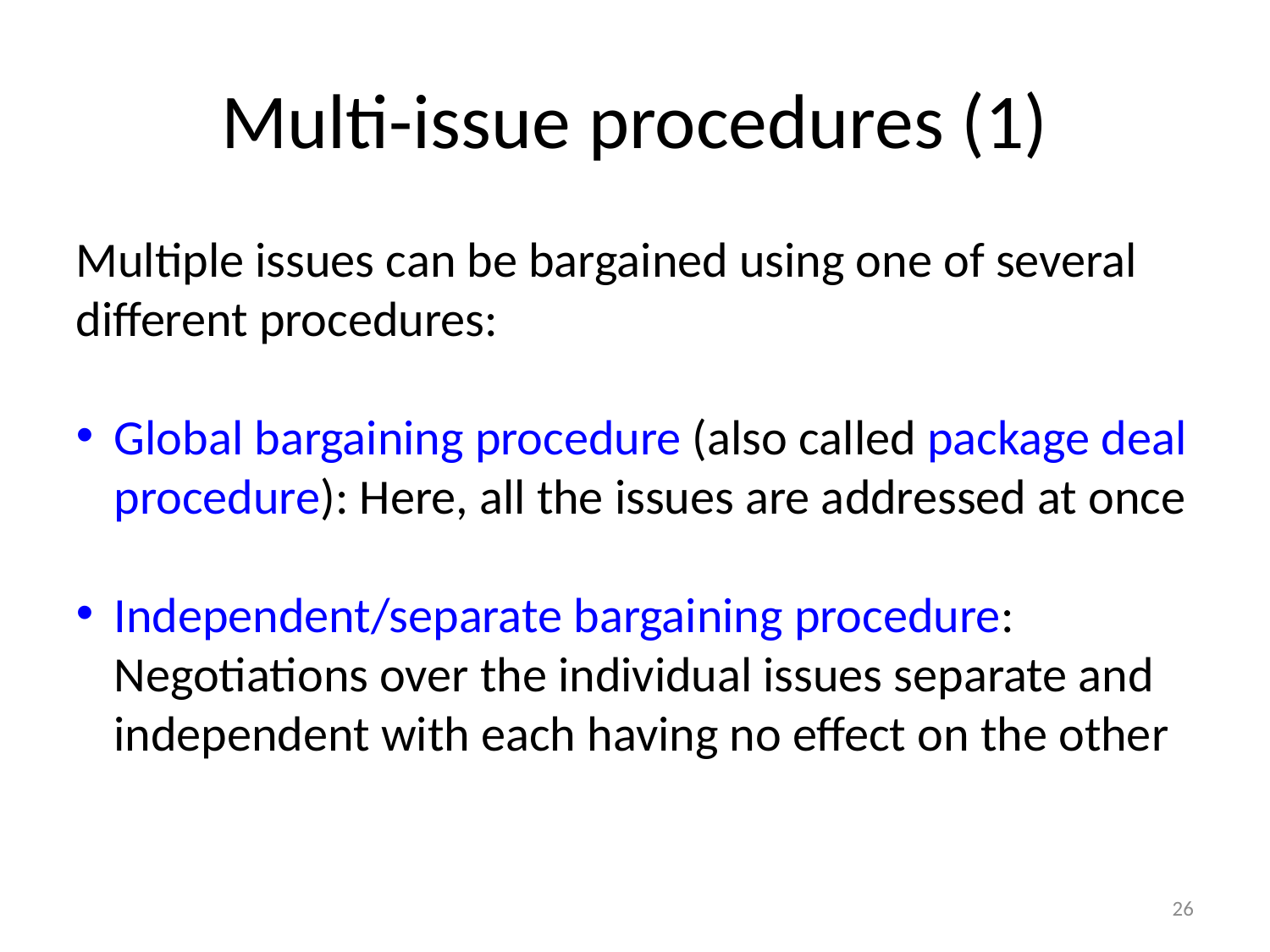

Multi-issue procedures (1)
Multiple issues can be bargained using one of several different procedures:

Global bargaining procedure (also called package deal procedure): Here, all the issues are addressed at once

Independent/separate bargaining procedure: Negotiations over the individual issues separate and independent with each having no effect on the other

26